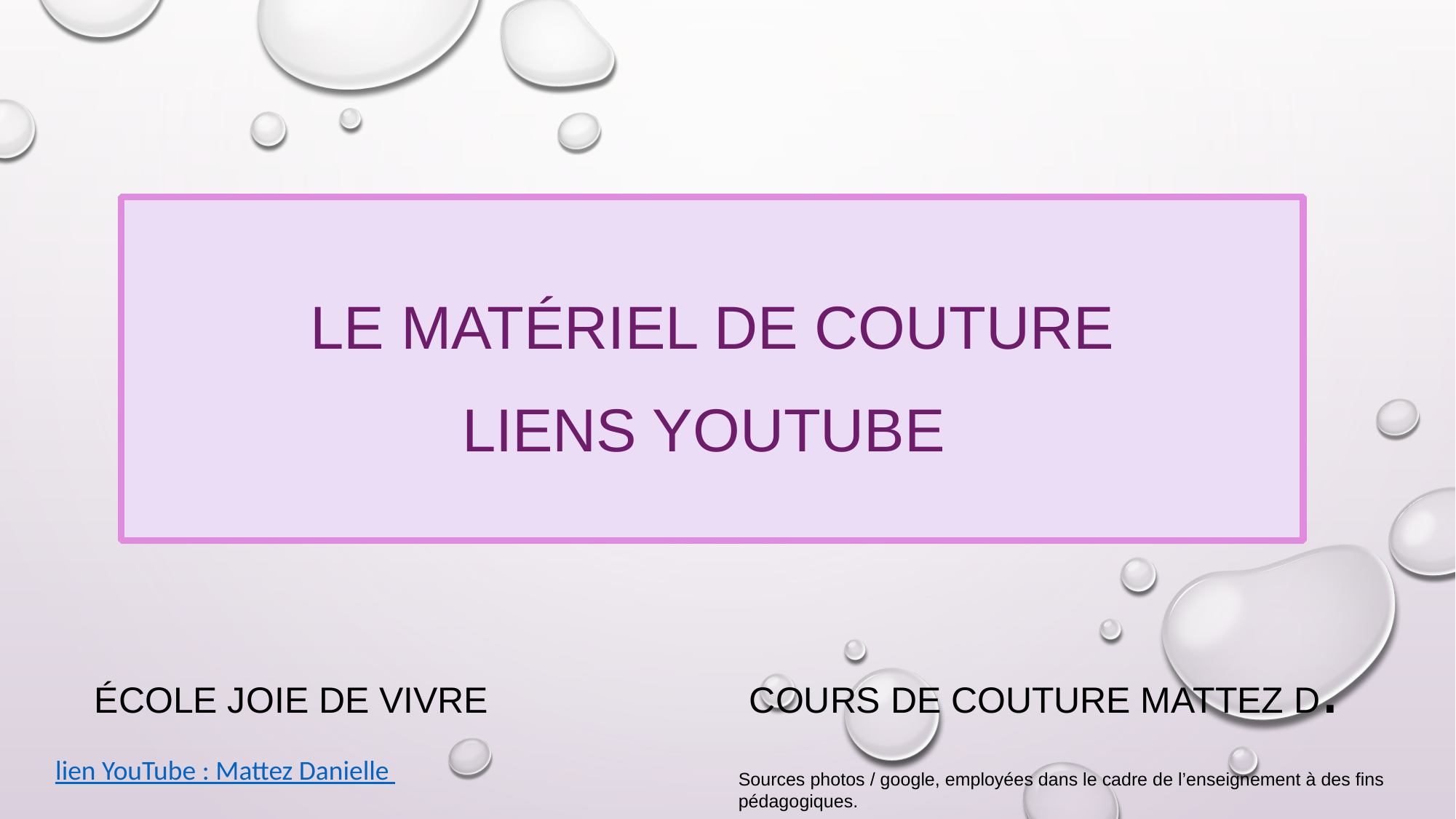

Le matériel de couture
liens YouTube
# École Joie de Vivre 		  	Cours de couture Mattez D.
lien YouTube : Mattez Danielle
Sources photos / google, employées dans le cadre de l’enseignement à des fins pédagogiques.